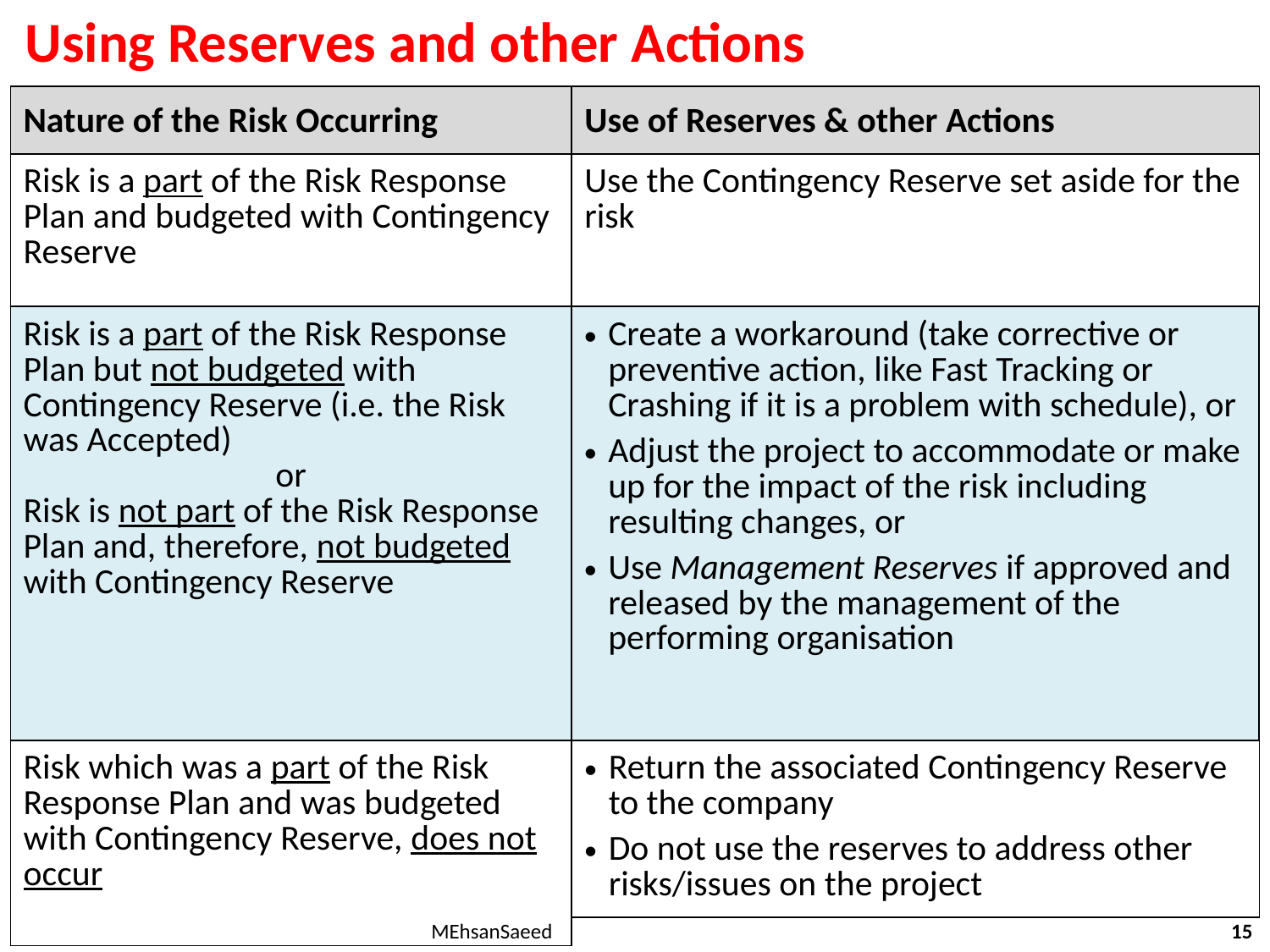

# Using Reserves and other Actions
| Nature of the Risk Occurring |
| --- |
| Risk is a part of the Risk Response Plan and budgeted with Contingency Reserve |
| Use of Reserves & other Actions |
| --- |
| Use the Contingency Reserve set aside for the risk |
| Risk is a part of the Risk Response Plan but not budgeted with Contingency Reserve (i.e. the Risk was Accepted) or Risk is not part of the Risk Response Plan and, therefore, not budgeted with Contingency Reserve |
| --- |
| Create a workaround (take corrective or preventive action, like Fast Tracking or Crashing if it is a problem with schedule), or Adjust the project to accommodate or make up for the impact of the risk including resulting changes, or Use Management Reserves if approved and released by the management of the performing organisation |
| --- |
| Risk which was a part of the Risk Response Plan and was budgeted with Contingency Reserve, does not occur |
| --- |
| Return the associated Contingency Reserve to the company Do not use the reserves to address other risks/issues on the project |
| --- |
MEhsanSaeed
15